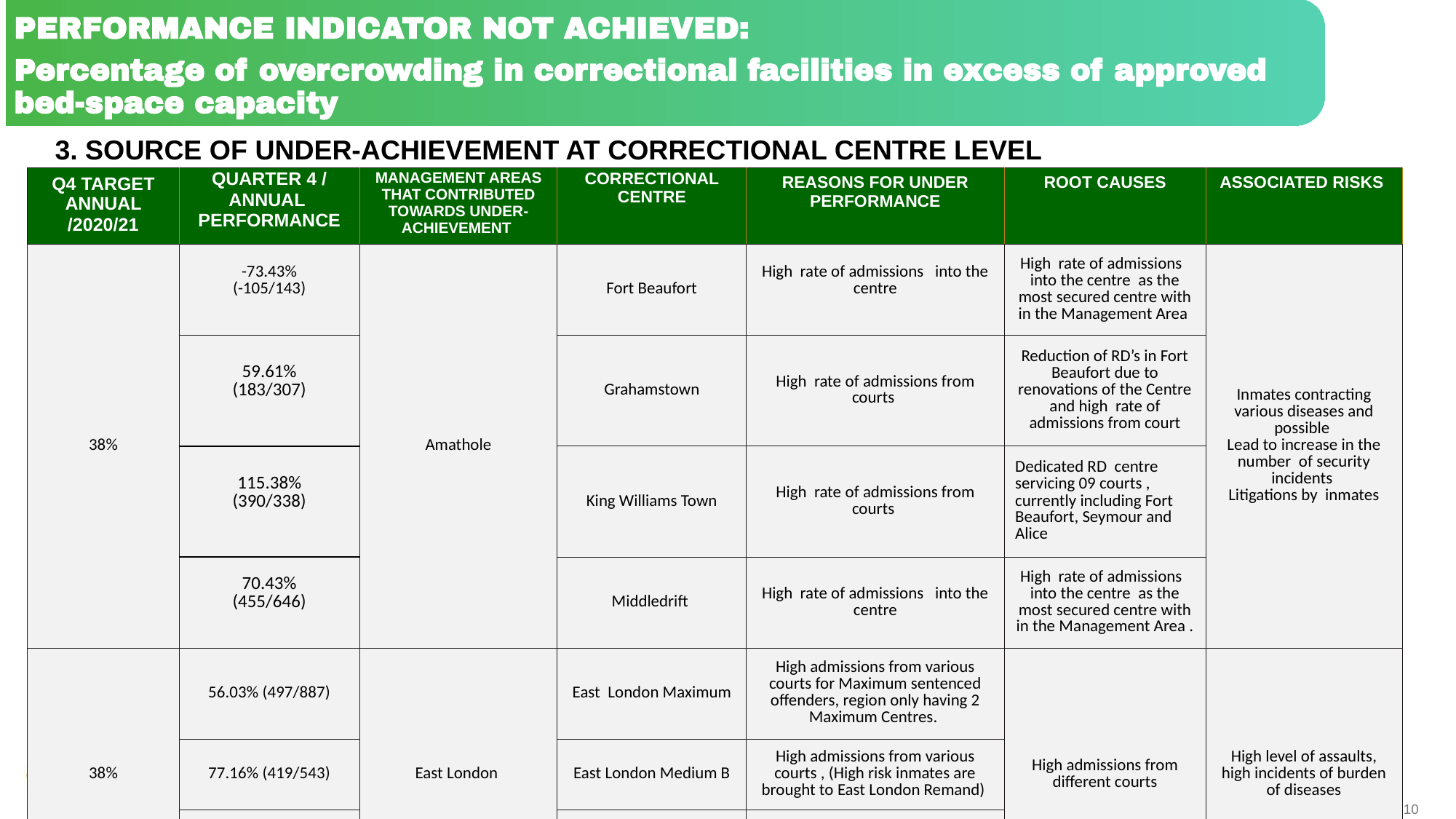

PERFORMANCE INDICATOR NOT ACHIEVED:
Percentage of overcrowding in correctional facilities in excess of approved  bed-space capacity
     3. SOURCE OF UNDER-ACHIEVEMENT AT CORRECTIONAL CENTRE LEVEL
| Q4 TARGET ANNUAL /2020/21 | QUARTER 4 / ANNUAL PERFORMANCE | MANAGEMENT AREAS THAT CONTRIBUTED TOWARDS UNDER-ACHIEVEMENT | CORRECTIONAL CENTRE | REASONS FOR UNDER PERFORMANCE | ROOT CAUSES | ASSOCIATED RISKS |
| --- | --- | --- | --- | --- | --- | --- |
| 38% | -73.43% (-105/143) | Amathole | Fort Beaufort | High rate of admissions into the centre | High rate of admissions into the centre as the most secured centre with in the Management Area | Inmates contracting various diseases and possible Lead to increase in the number of security incidents Litigations by inmates |
|  | 59.61% (183/307) |  | Grahamstown | High rate of admissions from courts | Reduction of RD’s in Fort Beaufort due to renovations of the Centre and high rate of admissions from court |  |
|  | 115.38% (390/338) |  | King Williams Town | High rate of admissions from courts | Dedicated RD centre servicing 09 courts , currently including Fort Beaufort, Seymour and Alice |  |
|  | 70.43% (455/646) |  | Middledrift | High rate of admissions into the centre | High rate of admissions into the centre as the most secured centre with in the Management Area . |  |
| 38% | 56.03% (497/887) | East London | East London Maximum | High admissions from various courts for Maximum sentenced offenders, region only having 2 Maximum Centres. | High admissions from different courts | High level of assaults, high incidents of burden of diseases |
|  | 77.16% (419/543) |  | East London Medium B | High admissions from various courts , (High risk inmates are brought to East London Remand) |  |  |
|  | 110.14% (641/582) |  | Mdantsane | High admissions from various courts and the only Centre in the region admitting Maximum Juvenile sentenced offenders. |  |  |